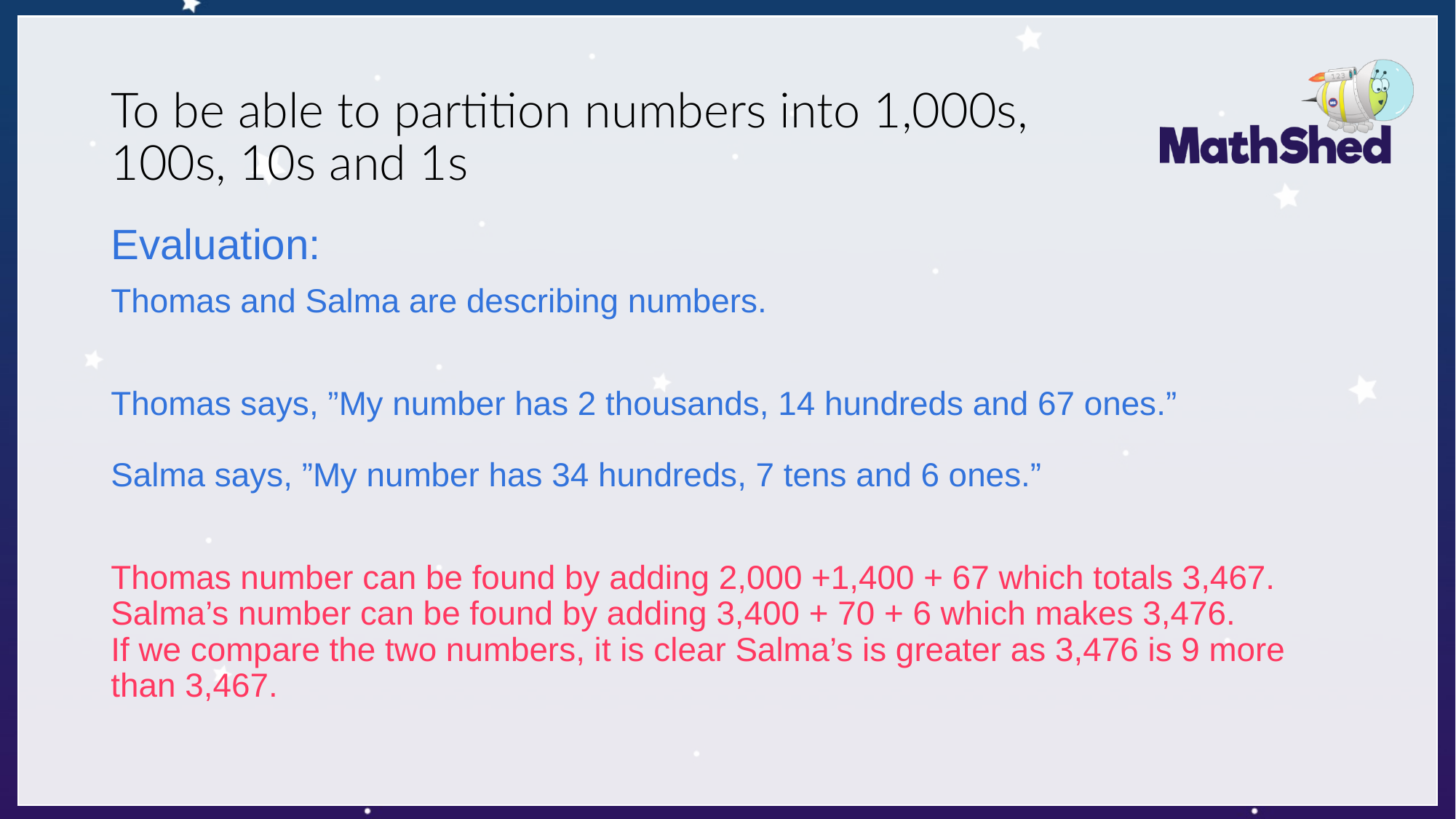

To be able to partition numbers into 1,000s, 100s, 10s and 1s
Evaluation:
Thomas and Salma are describing numbers.

Thomas says, ”My number has 2 thousands, 14 hundreds and 67 ones.”
Salma says, ”My number has 34 hundreds, 7 tens and 6 ones.”

Thomas number can be found by adding 2,000 +1,400 + 67 which totals 3,467.
Salma’s number can be found by adding 3,400 + 70 + 6 which makes 3,476.
If we compare the two numbers, it is clear Salma’s is greater as 3,476 is 9 more than 3,467.